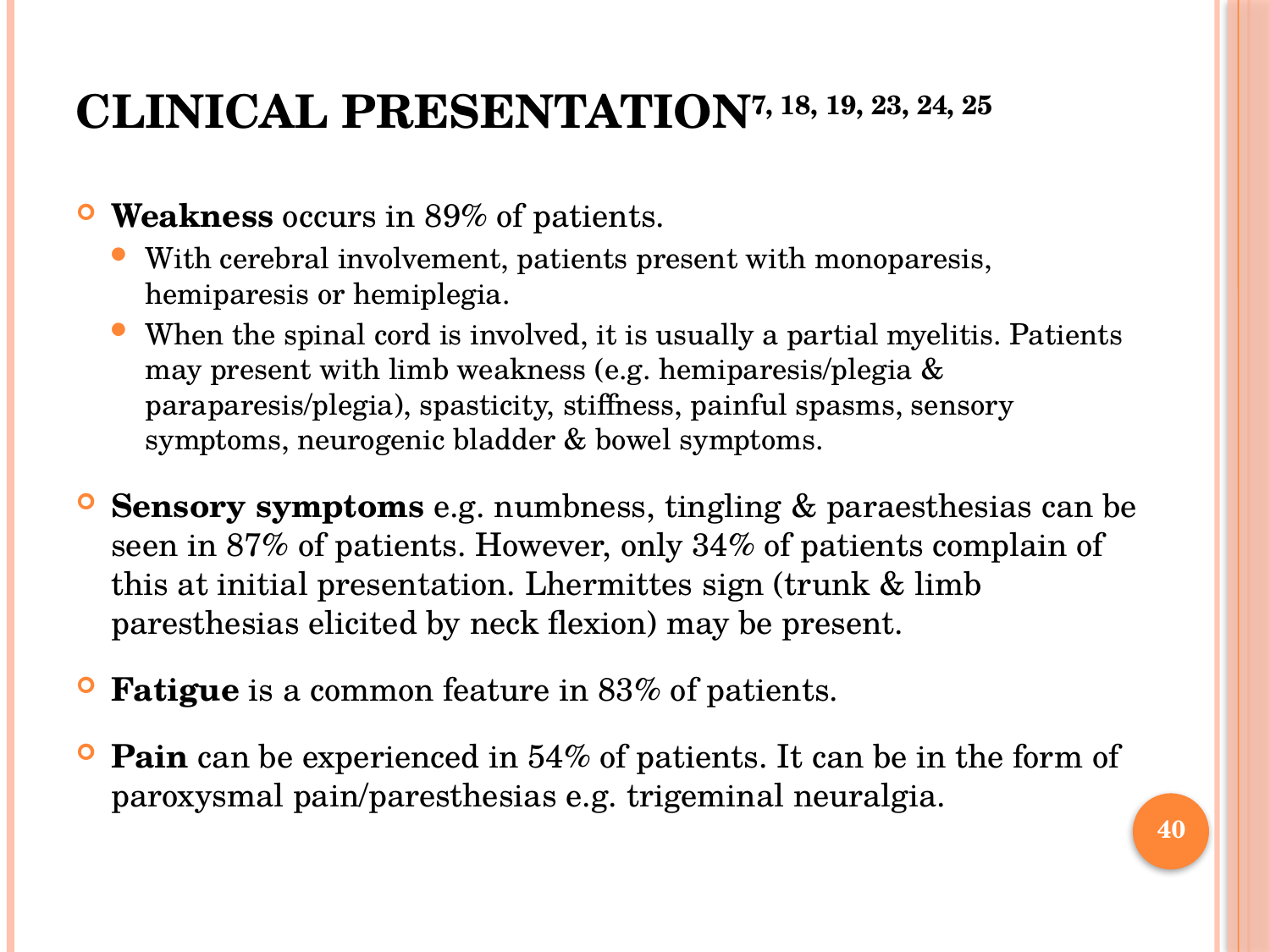

# Clinical presentation7, 18, 19, 23, 24, 25
Weakness occurs in 89% of patients.
With cerebral involvement, patients present with monoparesis, hemiparesis or hemiplegia.
When the spinal cord is involved, it is usually a partial myelitis. Patients may present with limb weakness (e.g. hemiparesis/plegia & paraparesis/plegia), spasticity, stiffness, painful spasms, sensory symptoms, neurogenic bladder & bowel symptoms.

Sensory symptoms e.g. numbness, tingling & paraesthesias can be seen in 87% of patients. However, only 34% of patients complain of this at initial presentation. Lhermittes sign (trunk & limb paresthesias elicited by neck flexion) may be present.

Fatigue is a common feature in 83% of patients.

Pain can be experienced in 54% of patients. It can be in the form of paroxysmal pain/paresthesias e.g. trigeminal neuralgia.

40